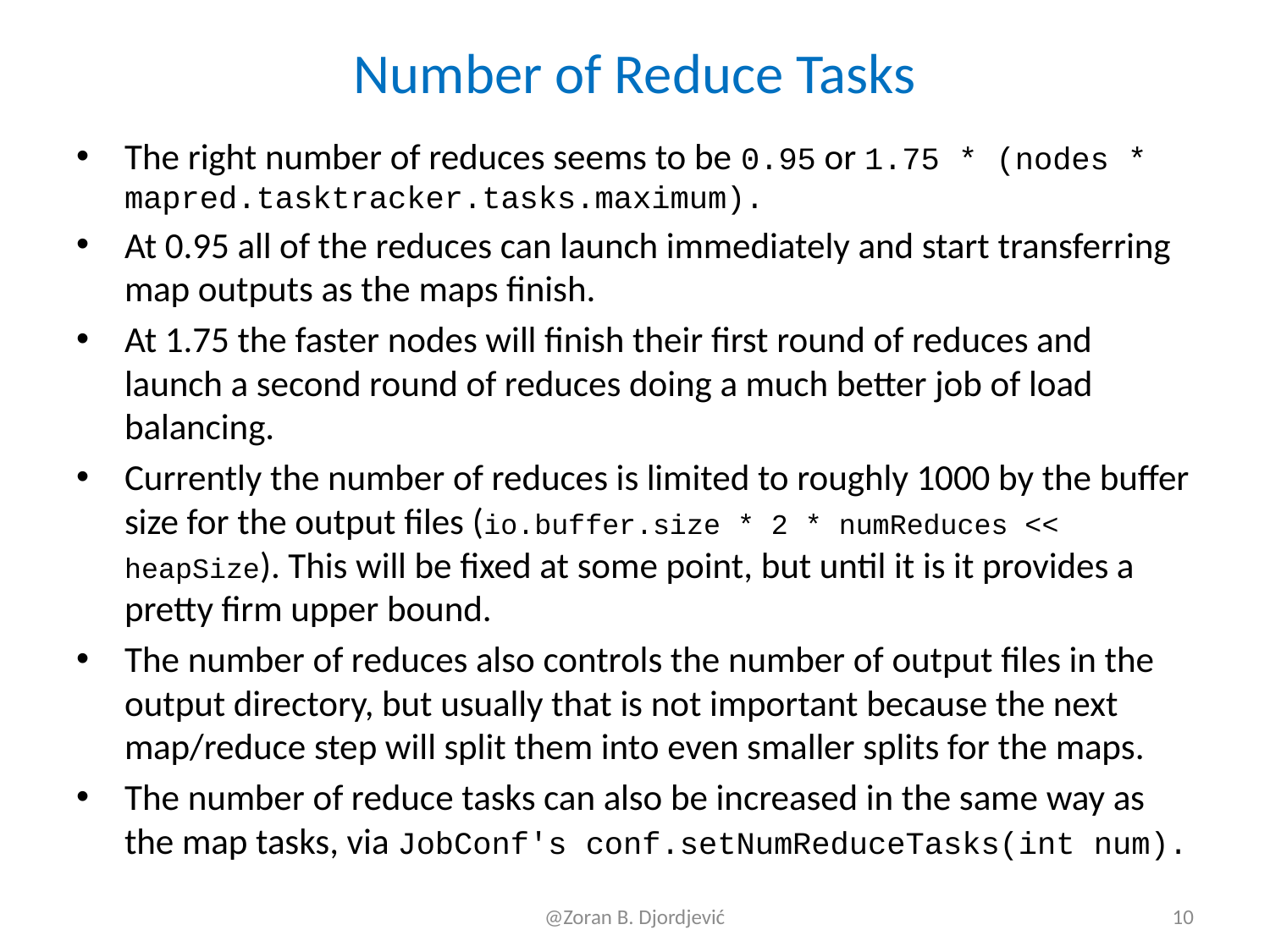

# Number of Reduce Tasks
The right number of reduces seems to be 0.95 or 1.75 * (nodes * mapred.tasktracker.tasks.maximum).
At 0.95 all of the reduces can launch immediately and start transferring map outputs as the maps finish.
At 1.75 the faster nodes will finish their first round of reduces and launch a second round of reduces doing a much better job of load balancing.
Currently the number of reduces is limited to roughly 1000 by the buffer size for the output files (io.buffer.size * 2 * numReduces << heapSize). This will be fixed at some point, but until it is it provides a pretty firm upper bound.
The number of reduces also controls the number of output files in the output directory, but usually that is not important because the next map/reduce step will split them into even smaller splits for the maps.
The number of reduce tasks can also be increased in the same way as the map tasks, via JobConf's conf.setNumReduceTasks(int num).
@Zoran B. Djordjević
10